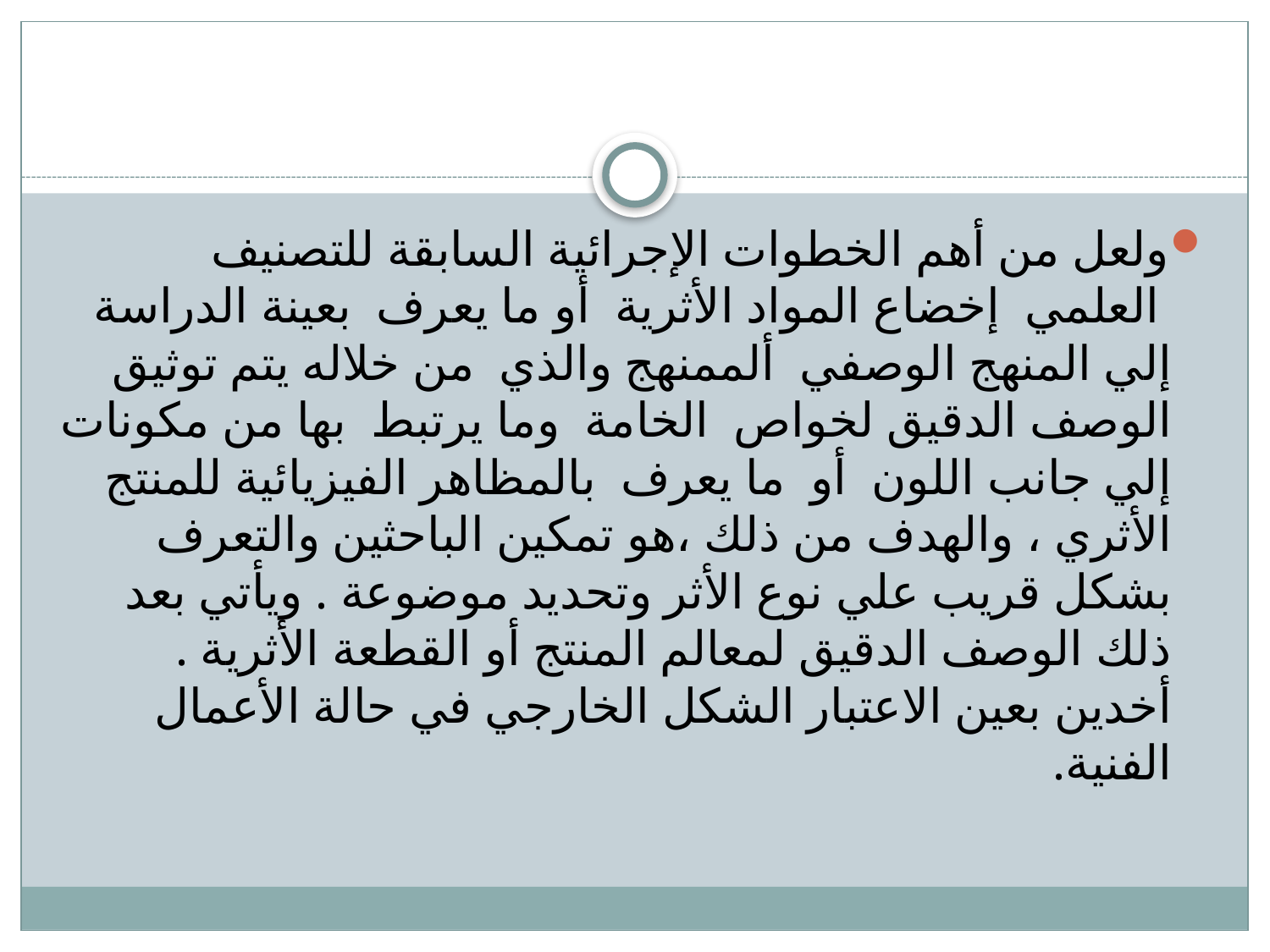

#
ولعل من أهم الخطوات الإجرائية السابقة للتصنيف  العلمي  إخضاع المواد الأثرية  أو ما يعرف  بعينة الدراسة إلي المنهج الوصفي  ألممنهج والذي  من خلاله يتم توثيق الوصف الدقيق لخواص  الخامة  وما يرتبط  بها من مكونات إلي جانب اللون  أو  ما يعرف  بالمظاهر الفيزيائية للمنتج الأثري ، والهدف من ذلك ،هو تمكين الباحثين والتعرف بشكل قريب علي نوع الأثر وتحديد موضوعة . ويأتي بعد ذلك الوصف الدقيق لمعالم المنتج أو القطعة الأثرية . أخدين بعين الاعتبار الشكل الخارجي في حالة الأعمال الفنية.